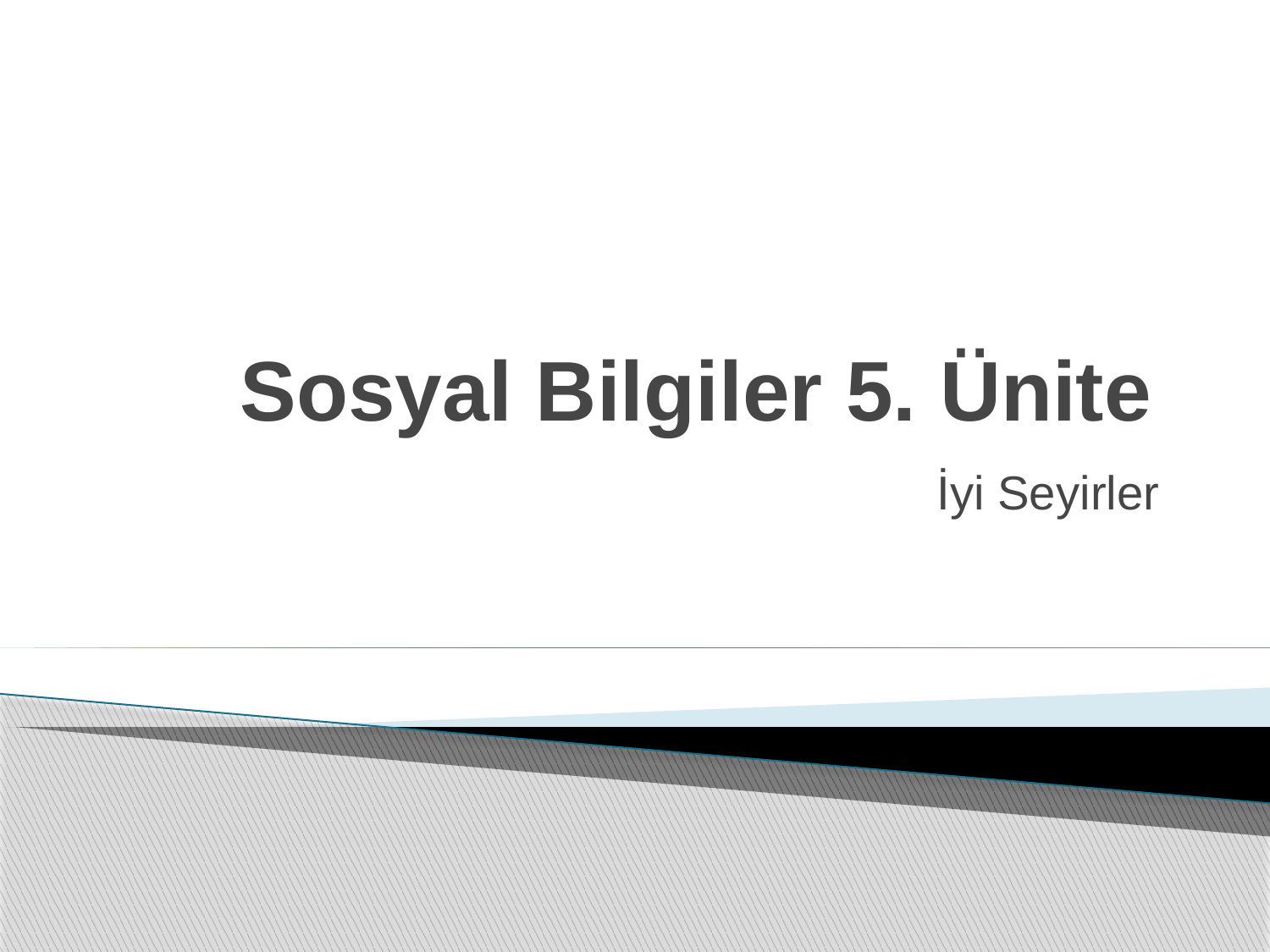

# Sosyal Bilgiler 5. Ünite
İyi Seyirler